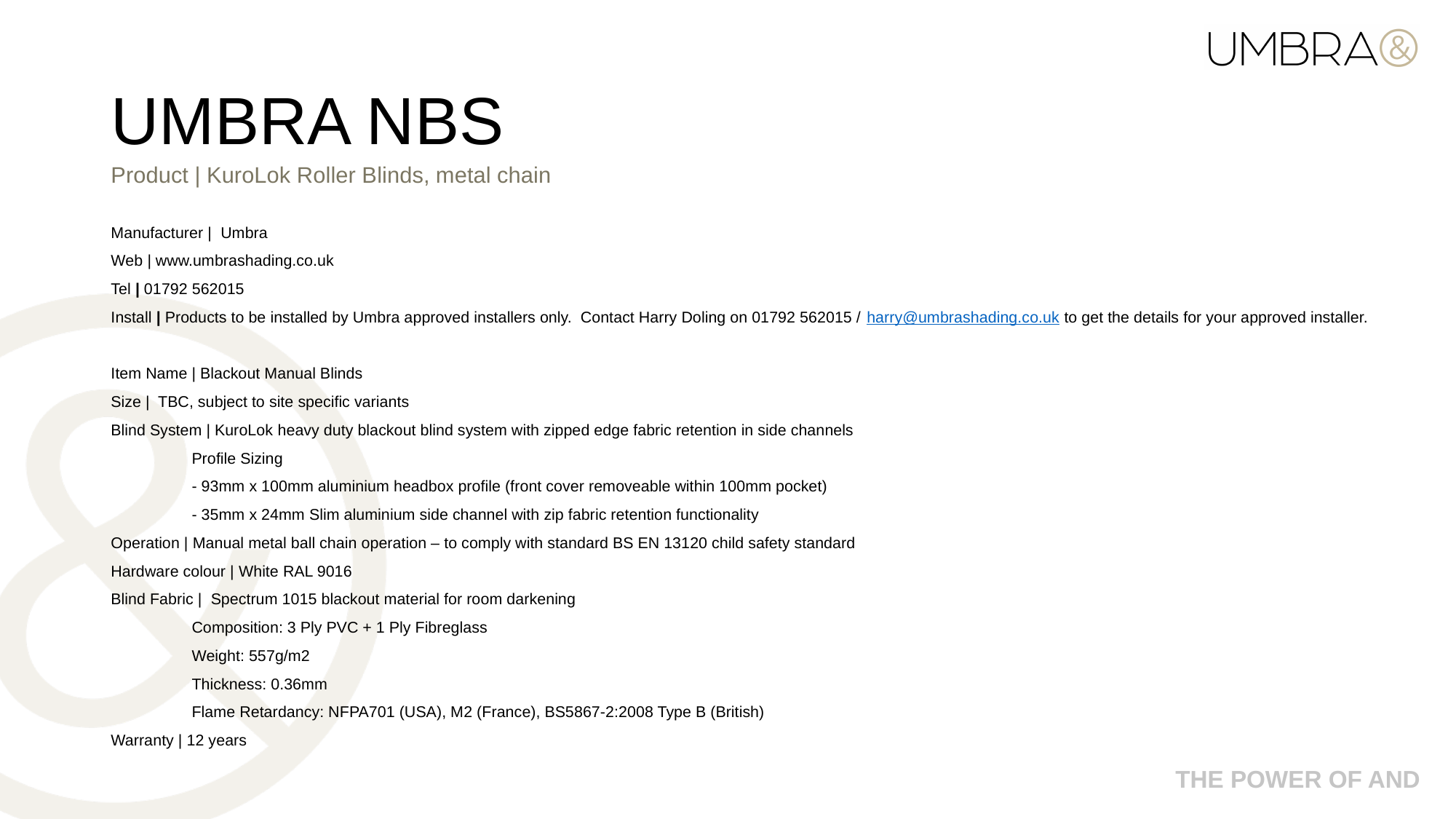

# UMBRA NBS
Product | KuroLok Roller Blinds, metal chain

Manufacturer |  Umbra
Web | www.umbrashading.co.uk
Tel | 01792 562015
Install | Products to be installed by Umbra approved installers only.  Contact Harry Doling on 01792 562015 / harry@umbrashading.co.uk to get the details for your approved installer.

Item Name | Blackout Manual Blinds
Size |  TBC, subject to site specific variants
Blind System | KuroLok heavy duty blackout blind system with zipped edge fabric retention in side channels
	Profile Sizing
	- 93mm x 100mm aluminium headbox profile (front cover removeable within 100mm pocket)
	- 35mm x 24mm Slim aluminium side channel with zip fabric retention functionality
Operation | Manual metal ball chain operation – to comply with standard BS EN 13120 child safety standard
Hardware colour | White RAL 9016
Blind Fabric |  Spectrum 1015 blackout material for room darkening
	Composition: 3 Ply PVC + 1 Ply Fibreglass
	Weight: 557g/m2
	Thickness: 0.36mm
	Flame Retardancy: NFPA701 (USA), M2 (France), BS5867-2:2008 Type B (British)
Warranty | 12 years